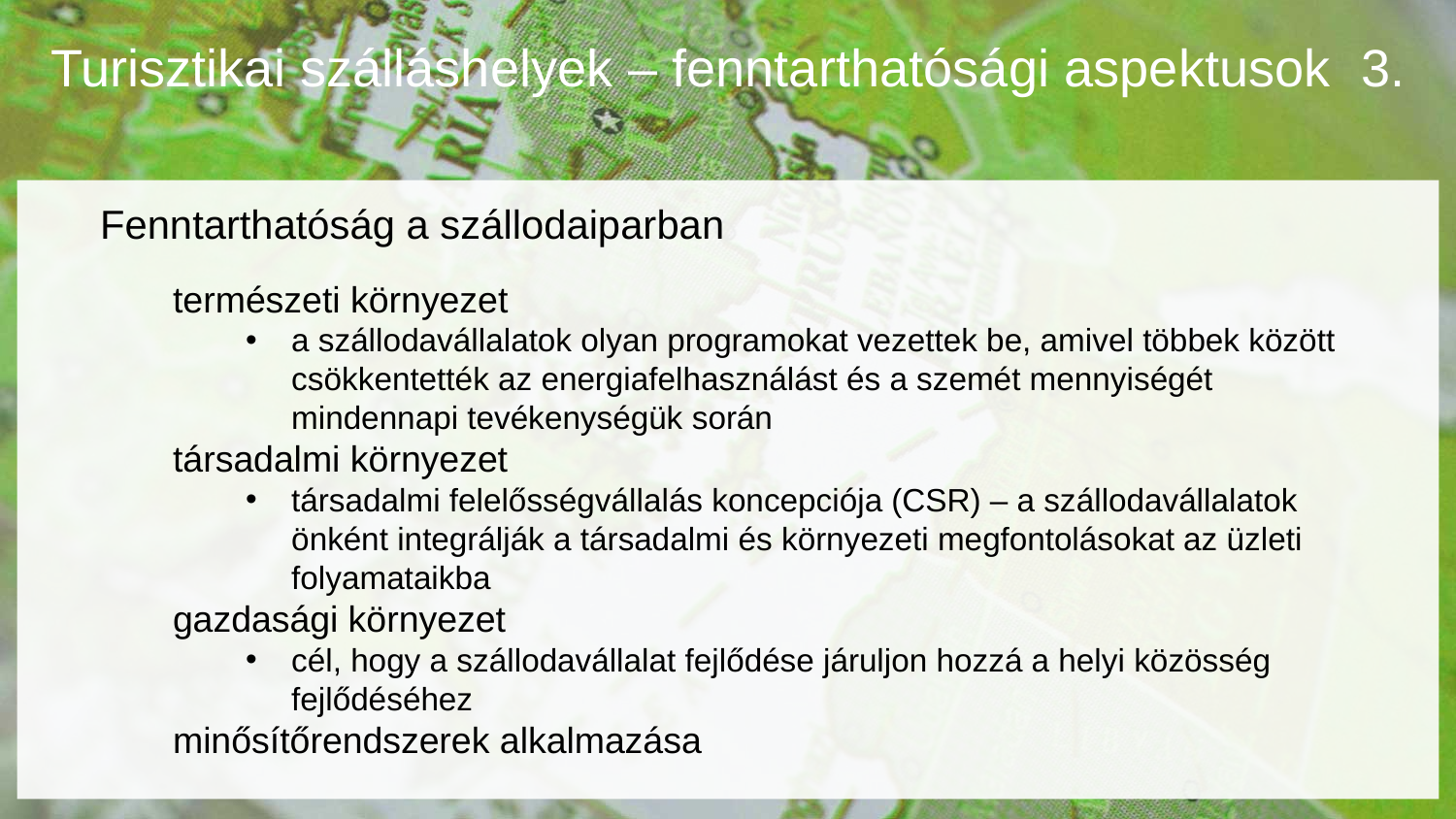

Turisztikai szálláshelyek – fenntarthatósági aspektusok	3.
Fenntarthatóság a szállodaiparban

természeti környezet
a szállodavállalatok olyan programokat vezettek be, amivel többek között csökkentették az energiafelhasználást és a szemét mennyiségét             mindennapi tevékenységük során
társadalmi környezet
társadalmi felelősségvállalás koncepciója (CSR) – a szállodavállalatok     önként integrálják a társadalmi és környezeti megfontolásokat az üzleti     folyamataikba
gazdasági környezet
cél, hogy a szállodavállalat fejlődése járuljon hozzá a helyi közösség         fejlődéséhez
minősítőrendszerek alkalmazása